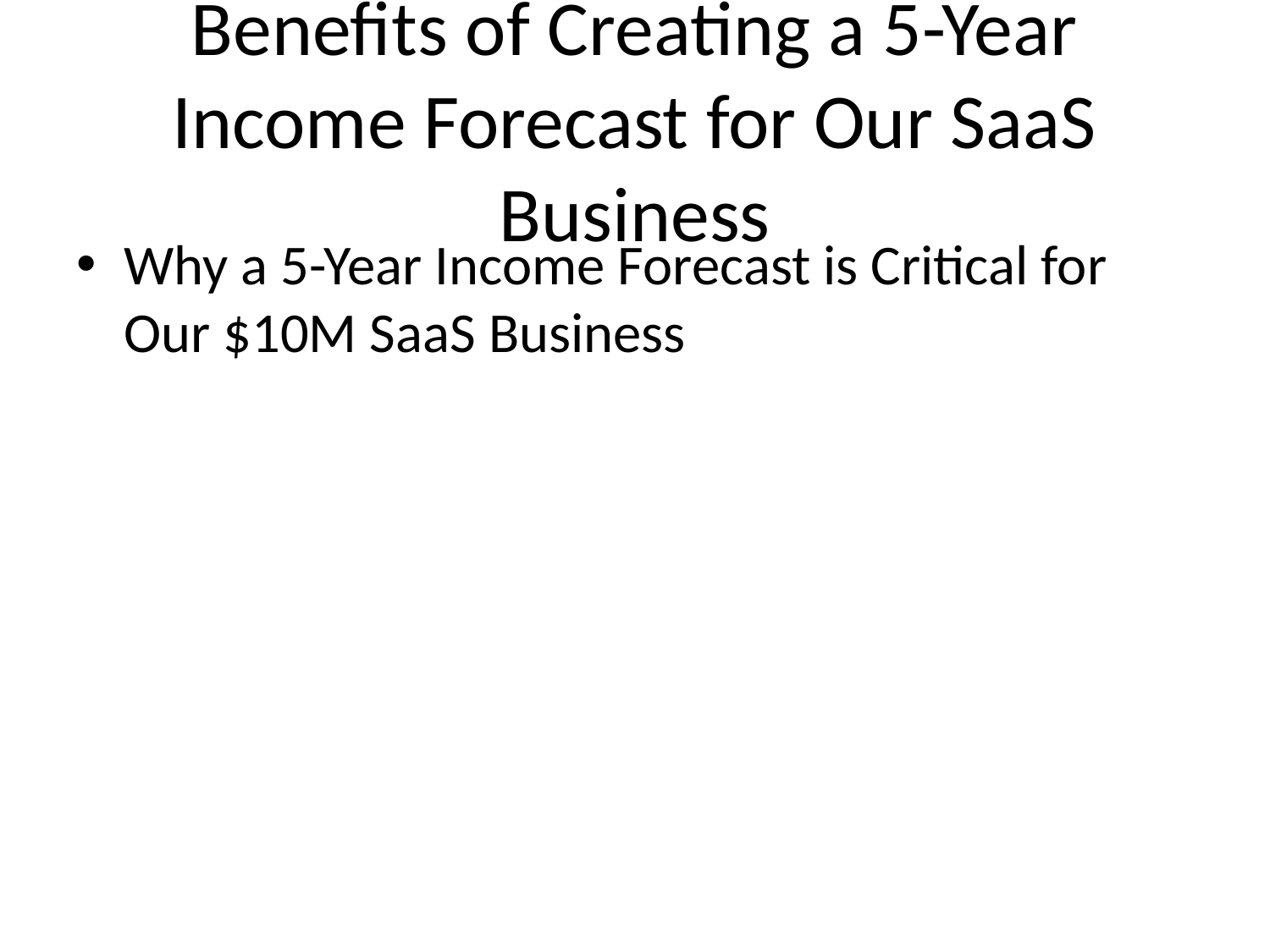

# Benefits of Creating a 5-Year Income Forecast for Our SaaS Business
Why a 5-Year Income Forecast is Critical for Our $10M SaaS Business